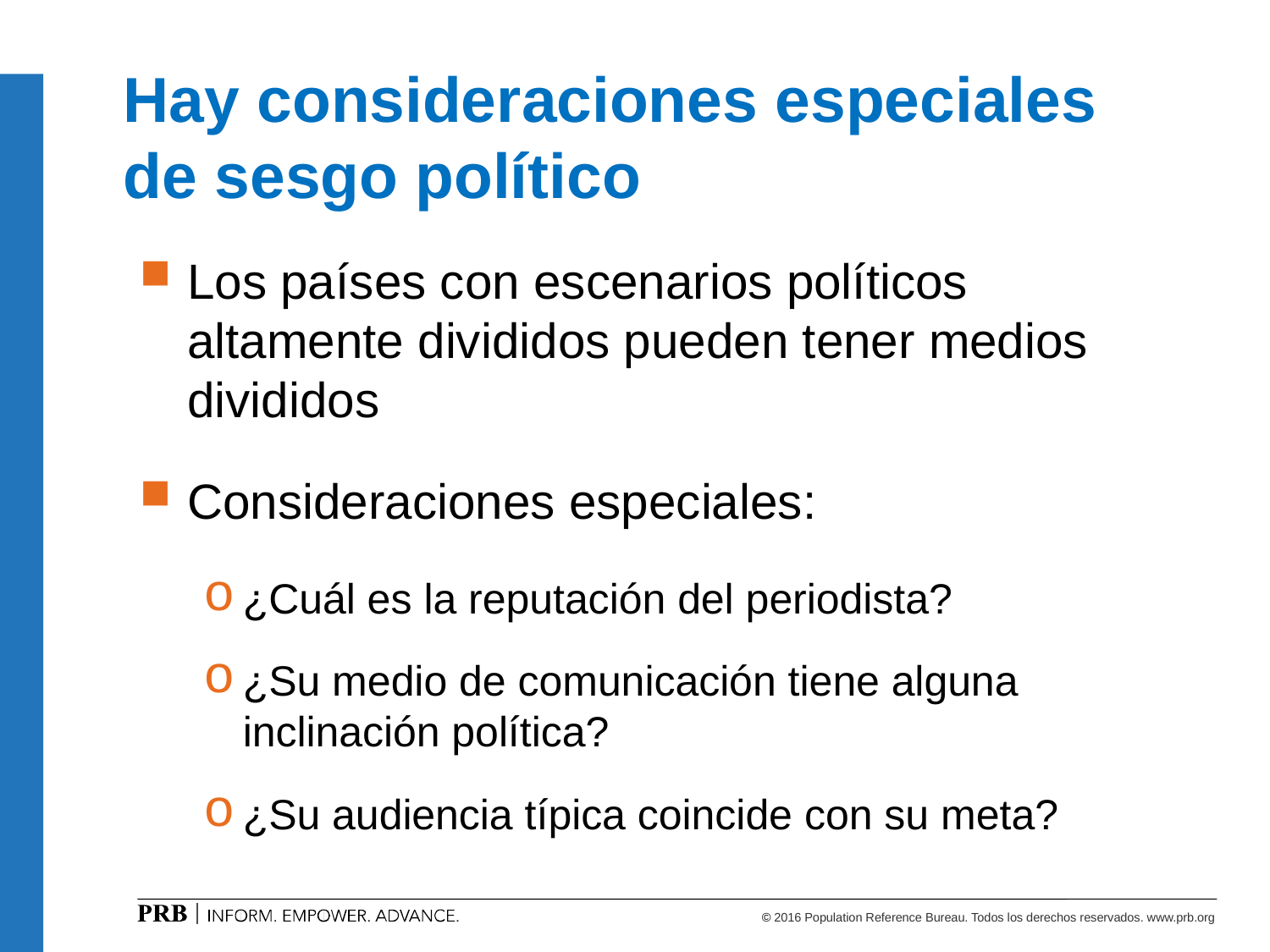

# Hay consideraciones especiales de sesgo político
Los países con escenarios políticos altamente divididos pueden tener medios divididos
Consideraciones especiales:
¿Cuál es la reputación del periodista?
¿Su medio de comunicación tiene alguna inclinación política?
¿Su audiencia típica coincide con su meta?